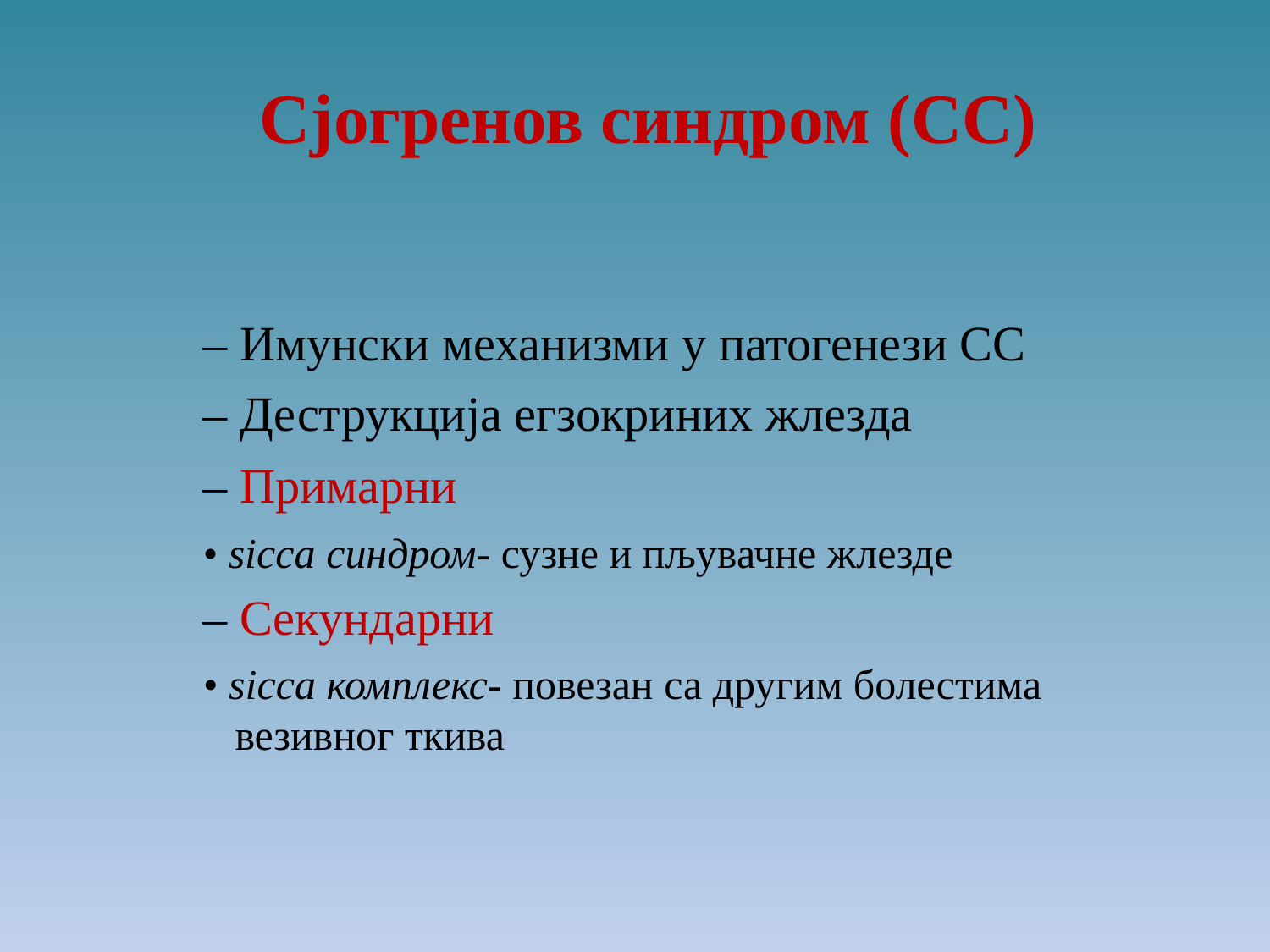

Сјогренов синдром (СС)
– Имунски механизми у патогенези СС
– Деструкција егзокриних жлезда
– Примарни
• sicca синдром- сузне и пљувачне жлезде
– Секундарни
• sicca комплекс- повезан са другим болестима
везивног ткива